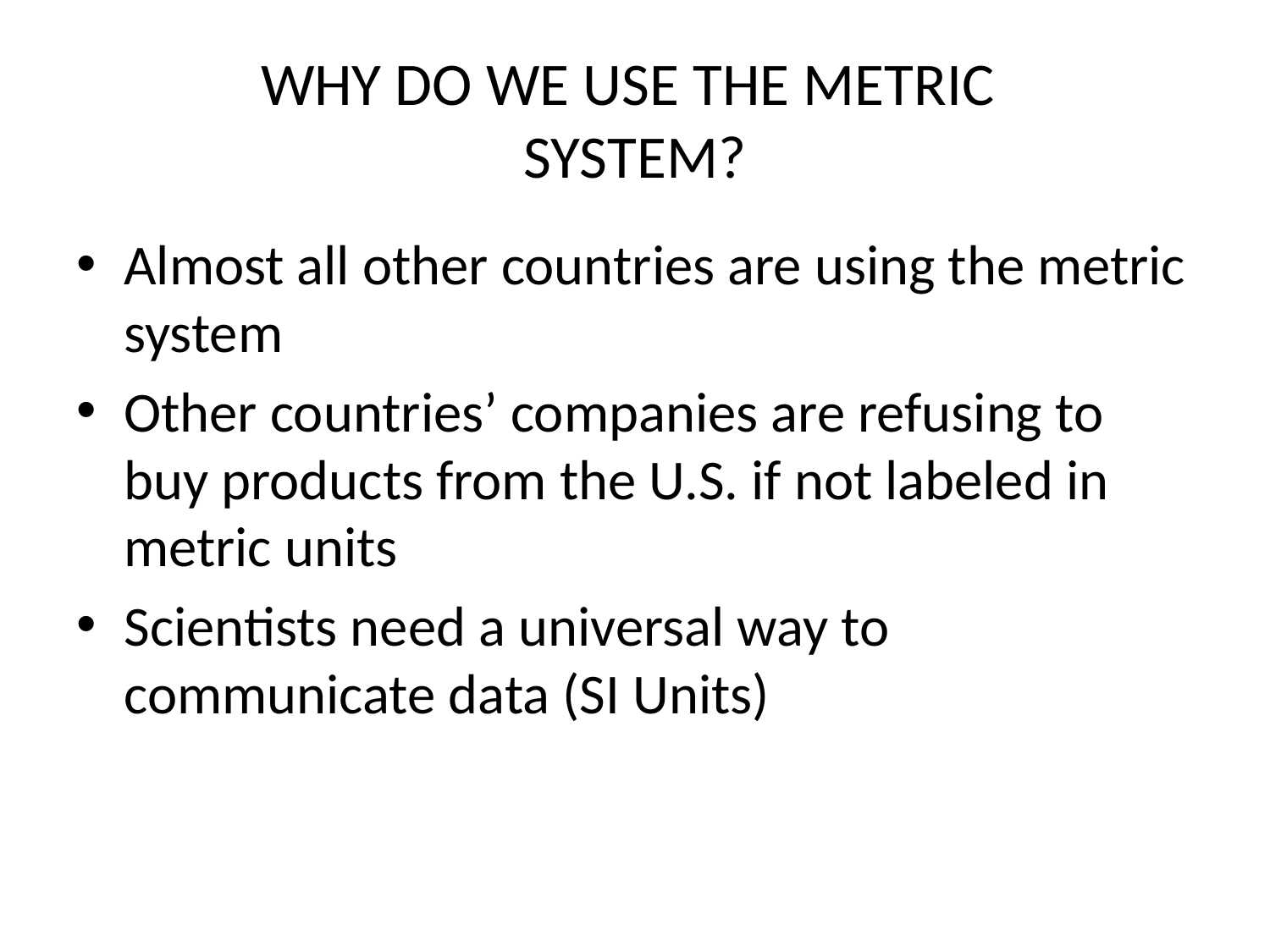

# WHY DO WE USE THE METRIC SYSTEM?
Almost all other countries are using the metric system
Other countries’ companies are refusing to buy products from the U.S. if not labeled in metric units
Scientists need a universal way to communicate data (SI Units)